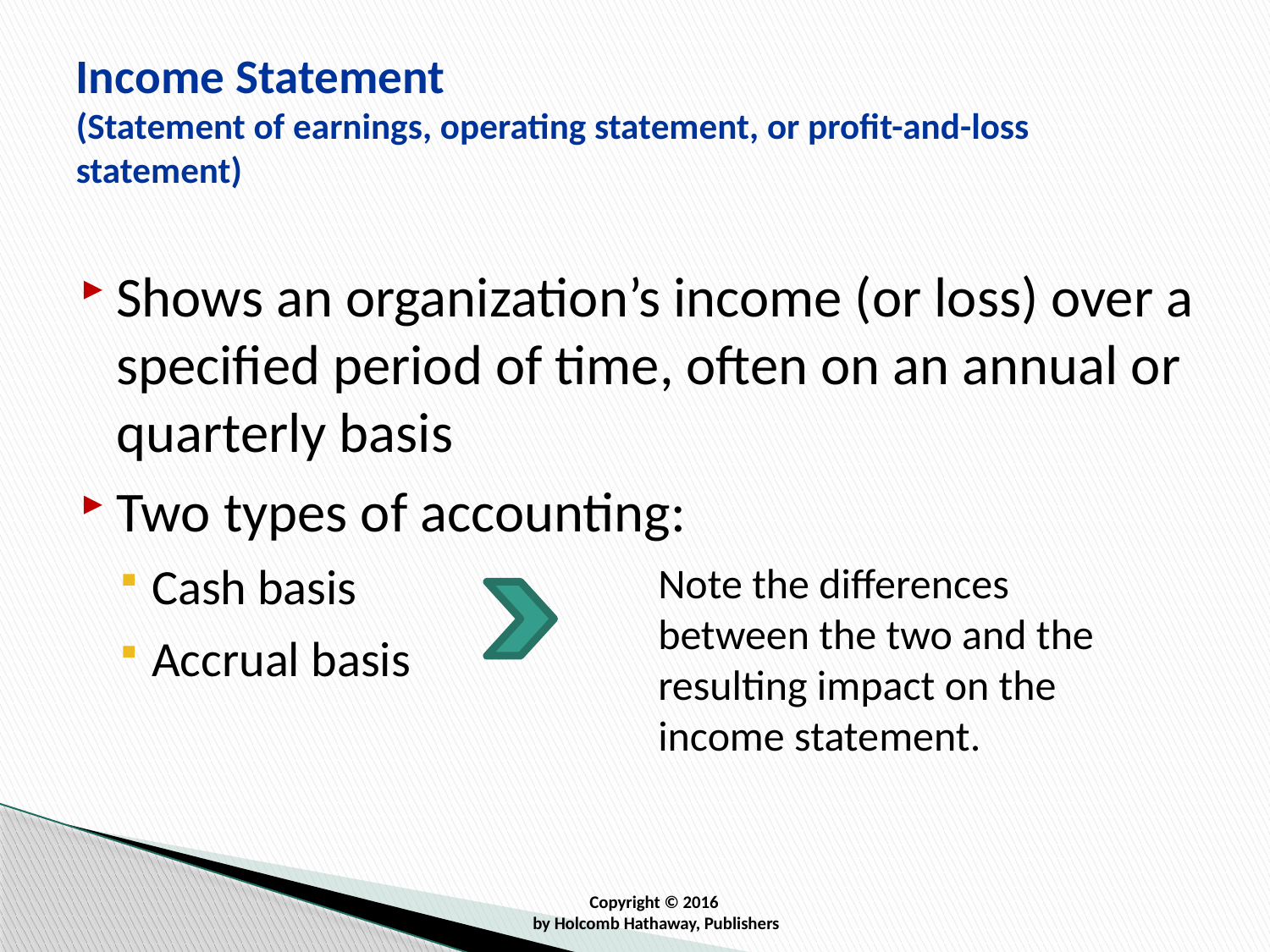

# Income Statement (Statement of earnings, operating statement, or profit-and-loss statement)
Shows an organization’s income (or loss) over a specified period of time, often on an annual or quarterly basis
Two types of accounting:
Cash basis
Accrual basis
Note the differences
between the two and the resulting impact on the income statement.

Copyright © 2016
by Holcomb Hathaway, Publishers